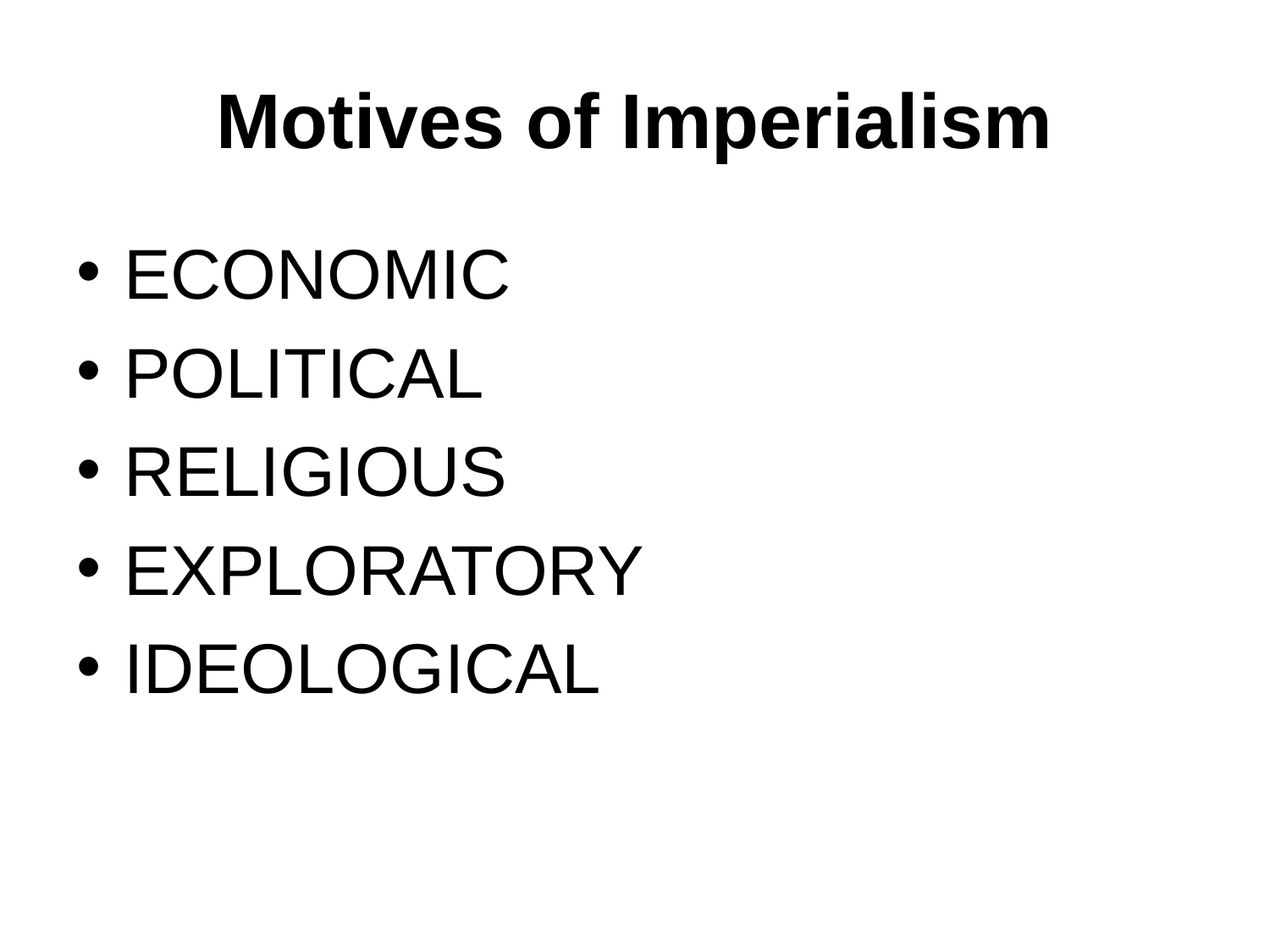

# Motives of Imperialism
ECONOMIC
POLITICAL
RELIGIOUS
EXPLORATORY
IDEOLOGICAL